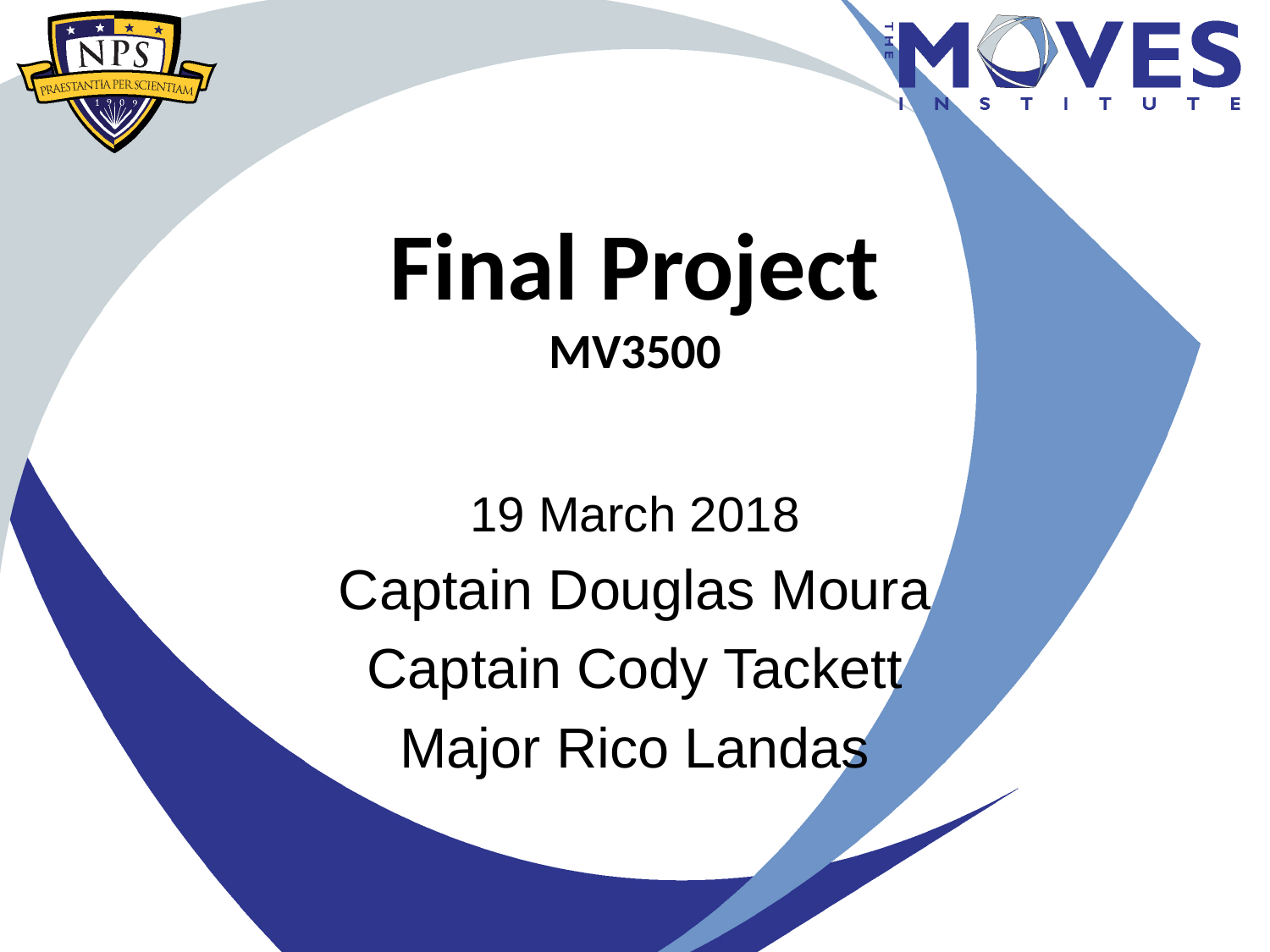

# Final Project MV3500
19 March 2018
Captain Douglas Moura
Captain Cody Tackett
Major Rico Landas